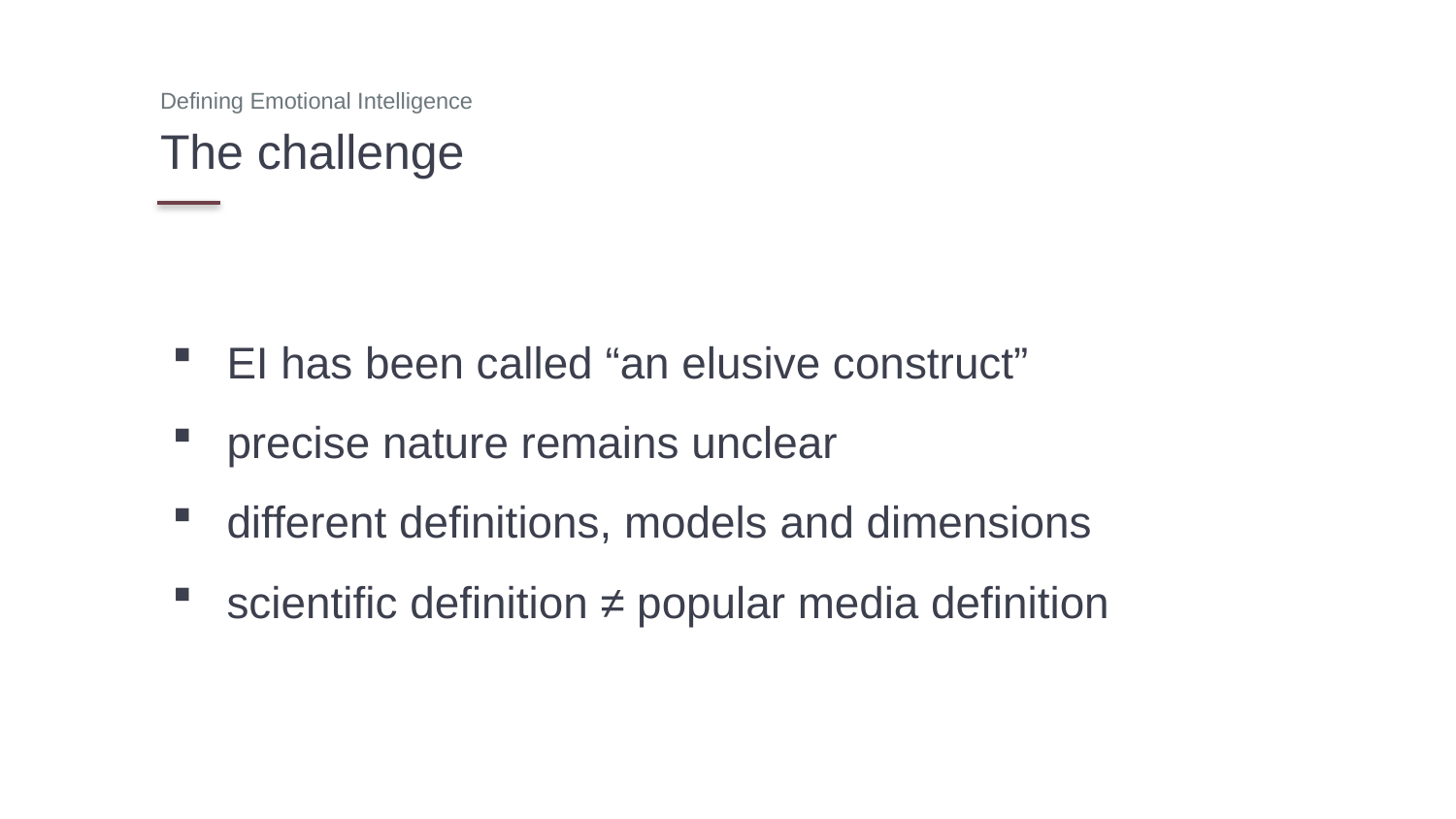

Defining Emotional Intelligence
# The challenge
EI has been called “an elusive construct”
precise nature remains unclear
different definitions, models and dimensions
scientific definition ≠ popular media definition